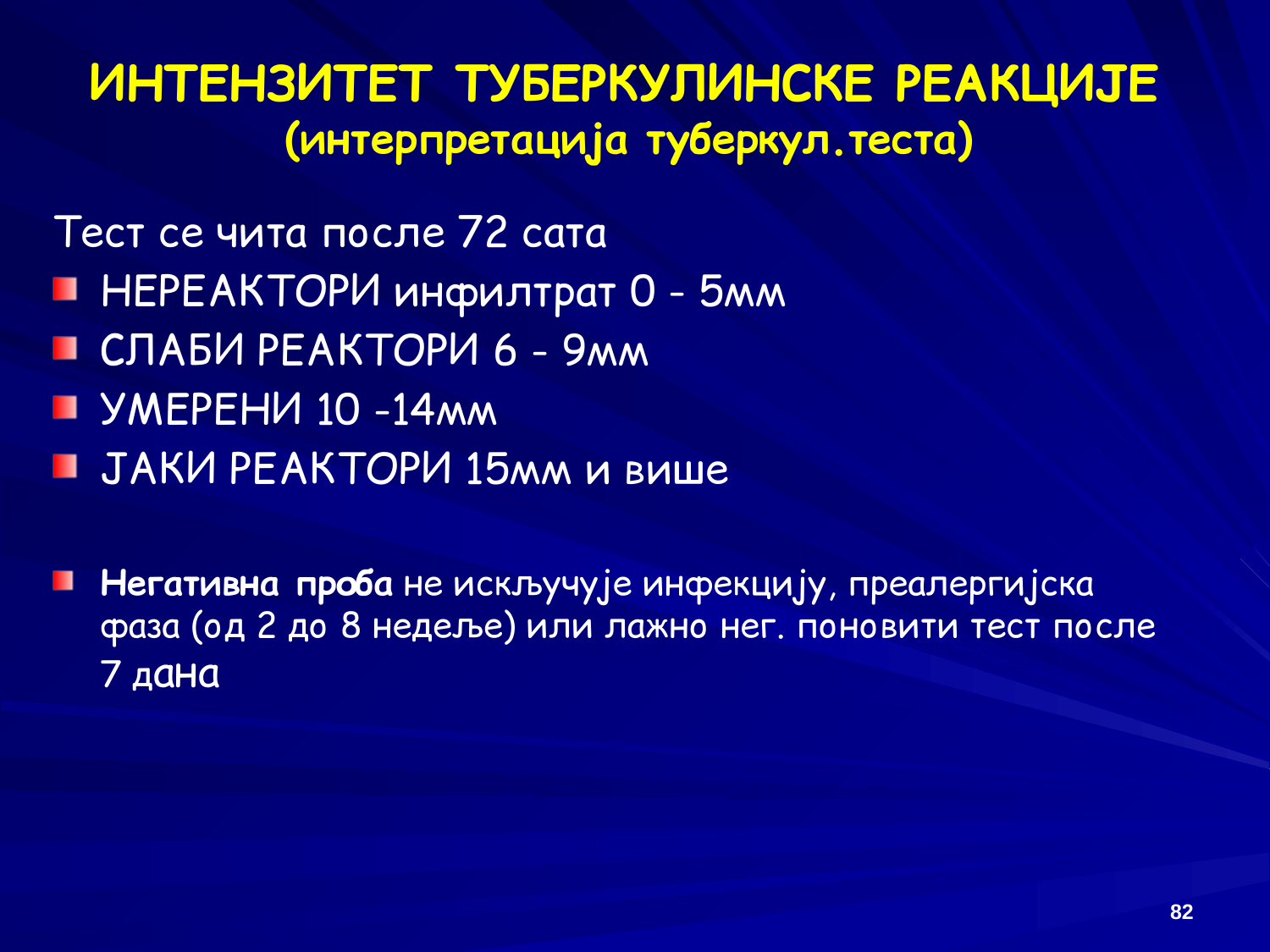

# ИНТЕНЗИТЕТ ТУБЕРКУЛИНСКЕ РЕАКЦИЈЕ (интерпретација туберкул.теста)
Тест се чита после 72 сата
НЕРЕАКТОРИ инфилтрат 0 - 5мм
СЛАБИ РЕАКТОРИ 6 - 9мм
УМЕРЕНИ 10 -14мм
ЈАКИ РЕАКТОРИ 15мм и више

Негативна проба не искључује инфекцију, преалергијска фаза (од 2 до 8 недеље) или лажно нег. поновити тест после 7 дана

82